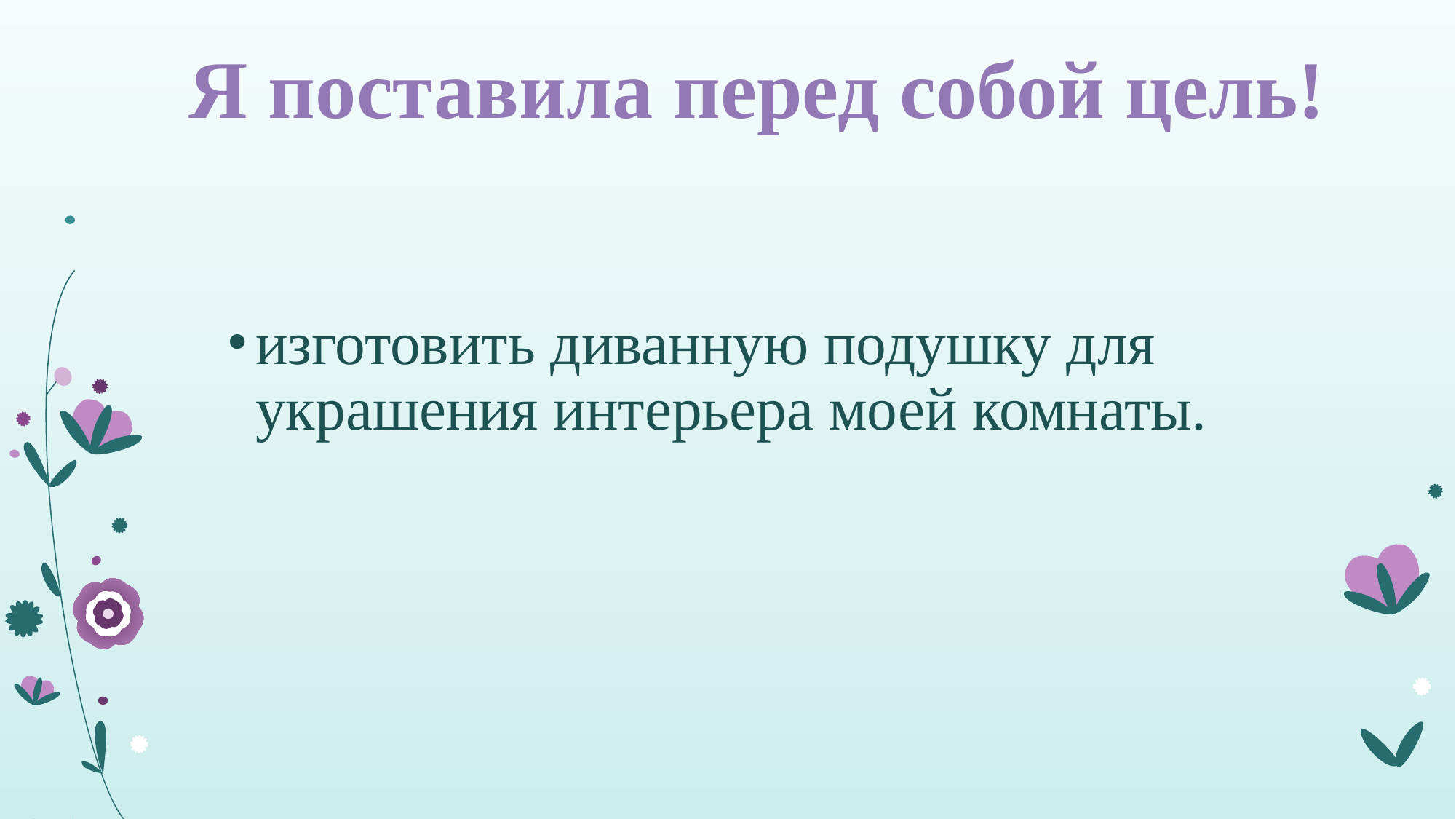

#
 Я поставила перед собой цель!
изготовить диванную подушку для украшения интерьера моей комнаты.